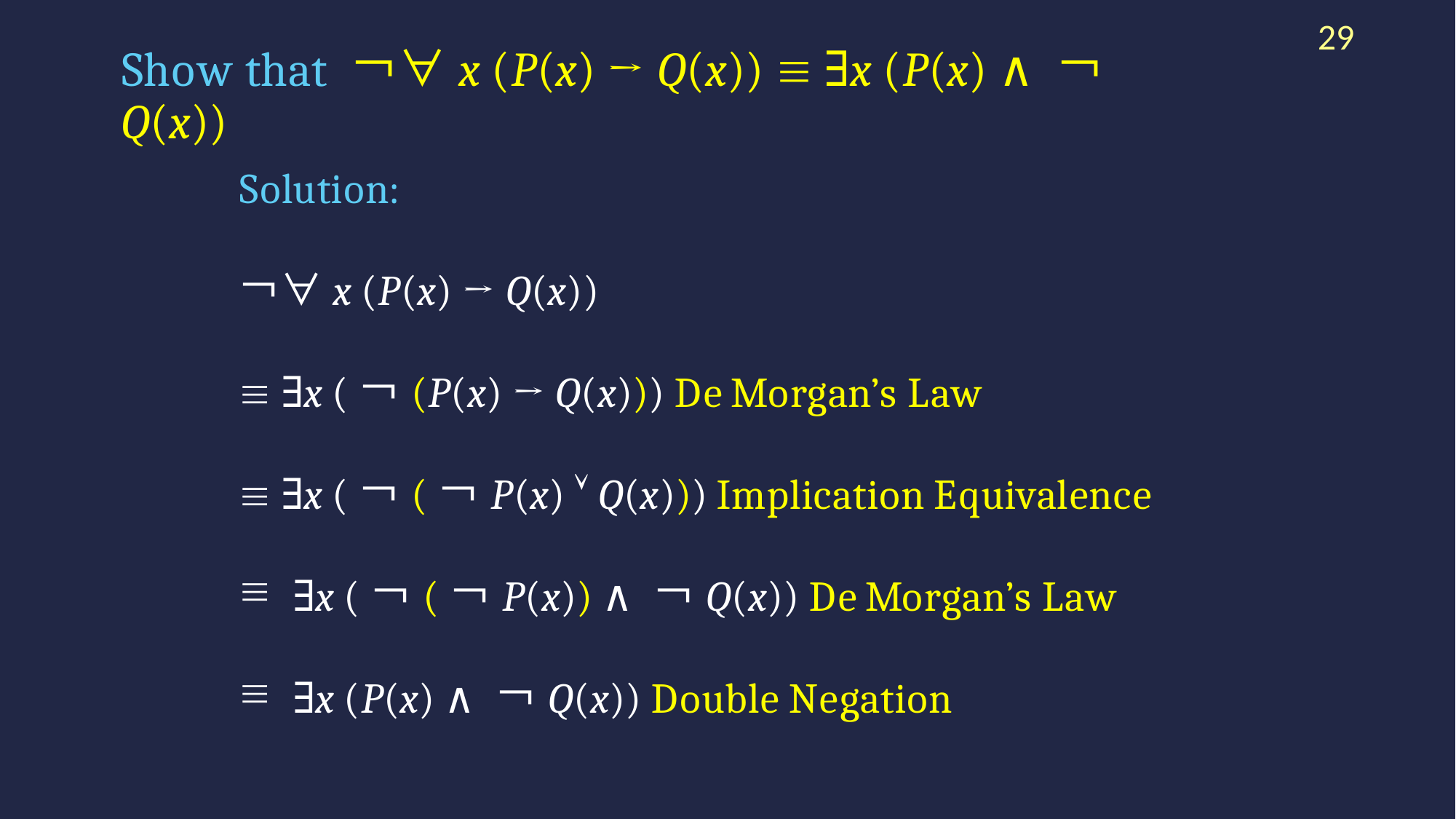

29
# Show that ￢∀x (P(x) → Q(x)) ≡ ∃x (P(x) ∧ ￢Q(x))
Solution:
￢∀x (P(x) → Q(x))
≡ ∃x (￢(P(x) → Q(x))) De Morgan’s Law
≡ ∃x (￢(￢P(x) ∨ Q(x))) Implication Equivalence
∃x (￢(￢P(x)) ∧ ￢Q(x)) De Morgan’s Law
∃x (P(x) ∧ ￢Q(x)) Double Negation